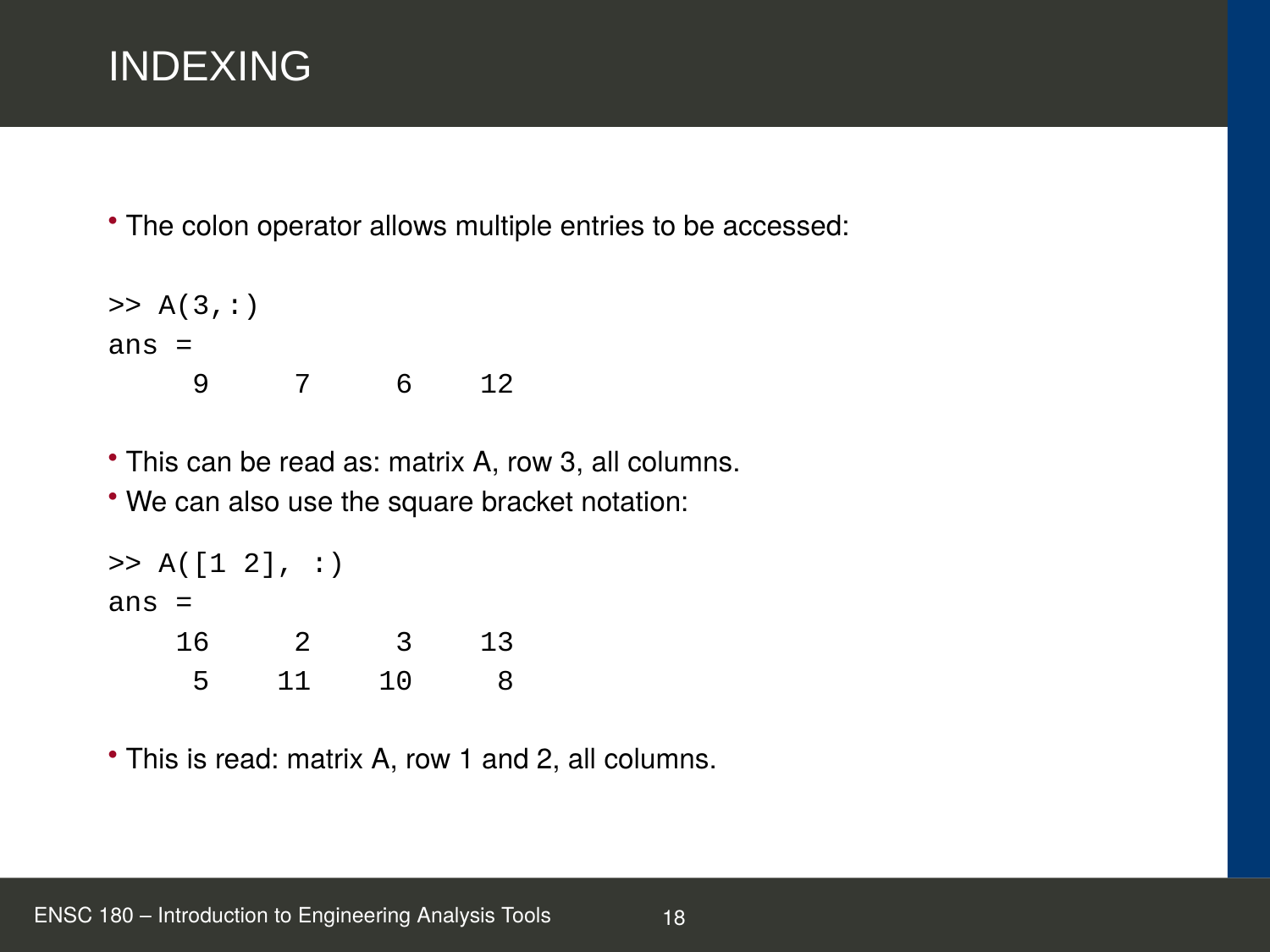

# INDEXING
 The colon operator allows multiple entries to be accessed:

>> A(3,:)
ans =
     9     7     6    12

 This can be read as: matrix A, row 3, all columns.
 We can also use the square bracket notation:
>> A([1 2], :)
ans =
    16     2     3    13
     5    11    10     8

 This is read: matrix A, row 1 and 2, all columns.
ENSC 180 – Introduction to Engineering Analysis Tools